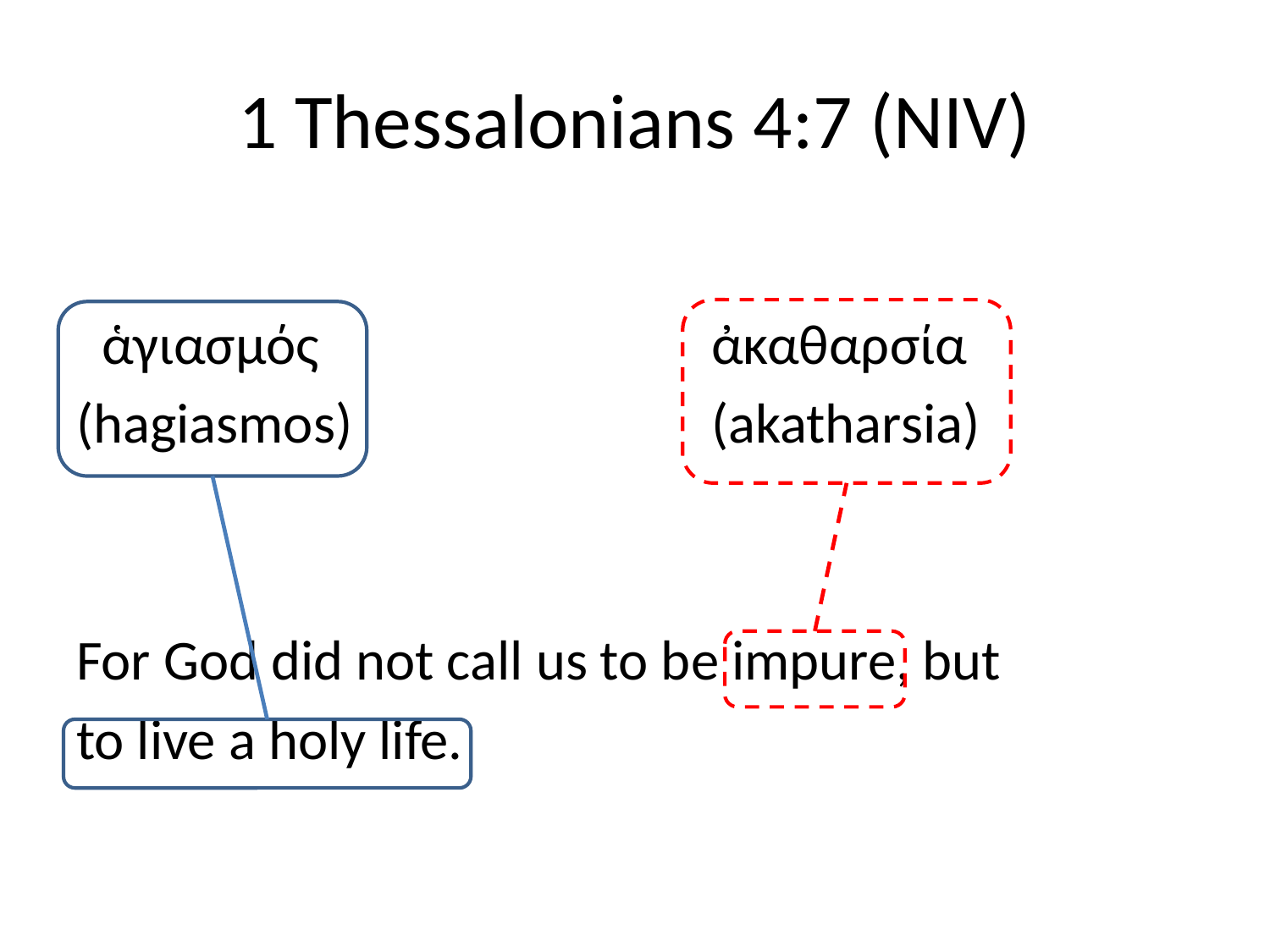

# 1 Thessalonians 4:7 (NIV)

  ἁγιασμός				ἀκαθαρσία
(hagiasmos)			(akatharsia)

For God did not call us to be impure, but
to live a holy life.